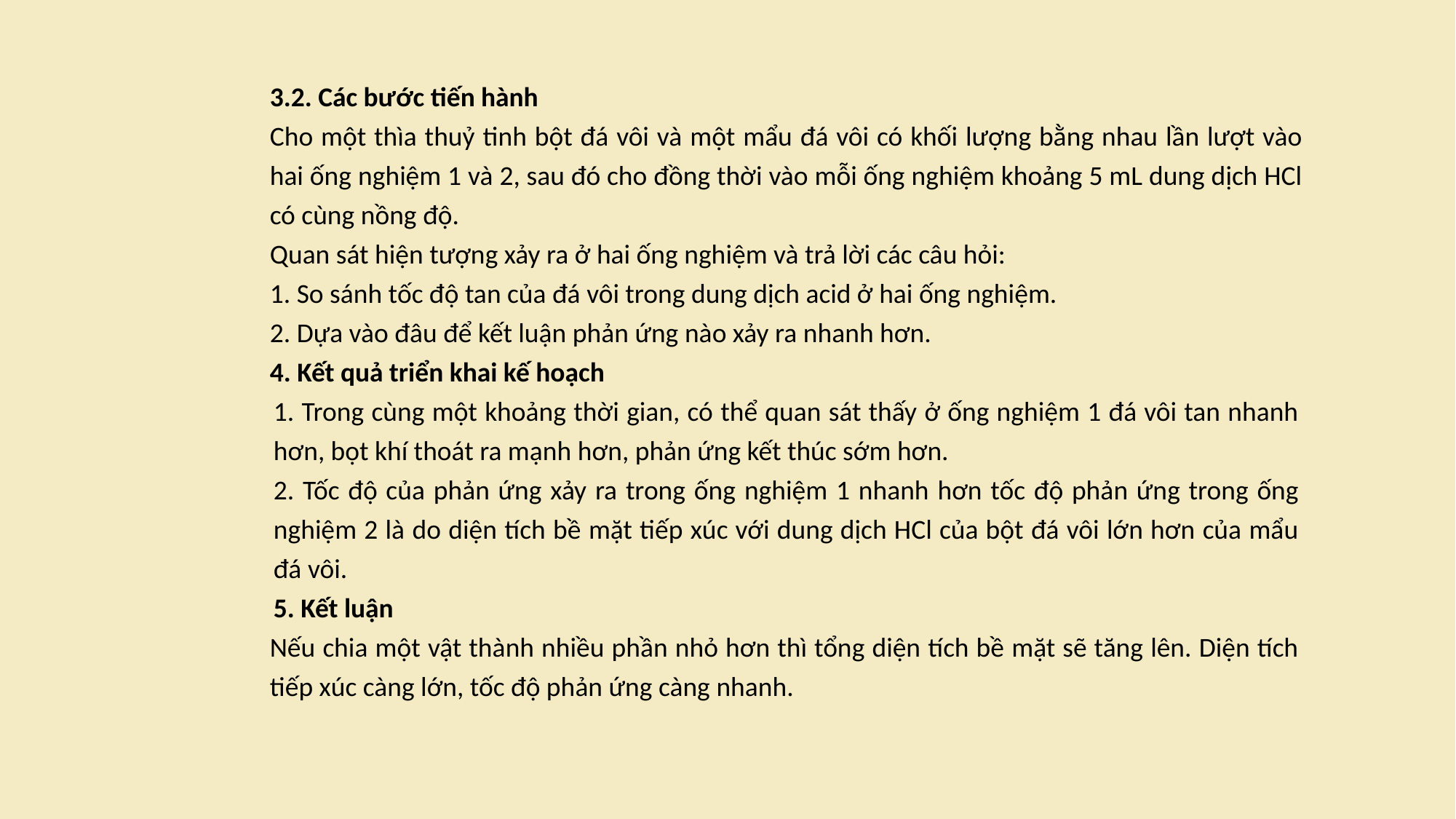

3.2. Các bước tiến hành
Cho một thìa thuỷ tinh bột đá vôi và một mẩu đá vôi có khối lượng bằng nhau lần lượt vào hai ống nghiệm 1 và 2, sau đó cho đồng thời vào mỗi ống nghiệm khoảng 5 mL dung dịch HCl có cùng nồng độ.
Quan sát hiện tượng xảy ra ở hai ống nghiệm và trả lời các câu hỏi:
1. So sánh tốc độ tan của đá vôi trong dung dịch acid ở hai ống nghiệm.
2. Dựa vào đâu để kết luận phản ứng nào xảy ra nhanh hơn.
4. Kết quả triển khai kế hoạch
1. Trong cùng một khoảng thời gian, có thể quan sát thấy ở ống nghiệm 1 đá vôi tan nhanh hơn, bọt khí thoát ra mạnh hơn, phản ứng kết thúc sớm hơn.
2. Tốc độ của phản ứng xảy ra trong ống nghiệm 1 nhanh hơn tốc độ phản ứng trong ống nghiệm 2 là do diện tích bề mặt tiếp xúc với dung dịch HCl của bột đá vôi lớn hơn của mẩu đá vôi.
5. Kết luận
Nếu chia một vật thành nhiều phần nhỏ hơn thì tổng diện tích bề mặt sẽ tăng lên. Diện tích tiếp xúc càng lớn, tốc độ phản ứng càng nhanh.